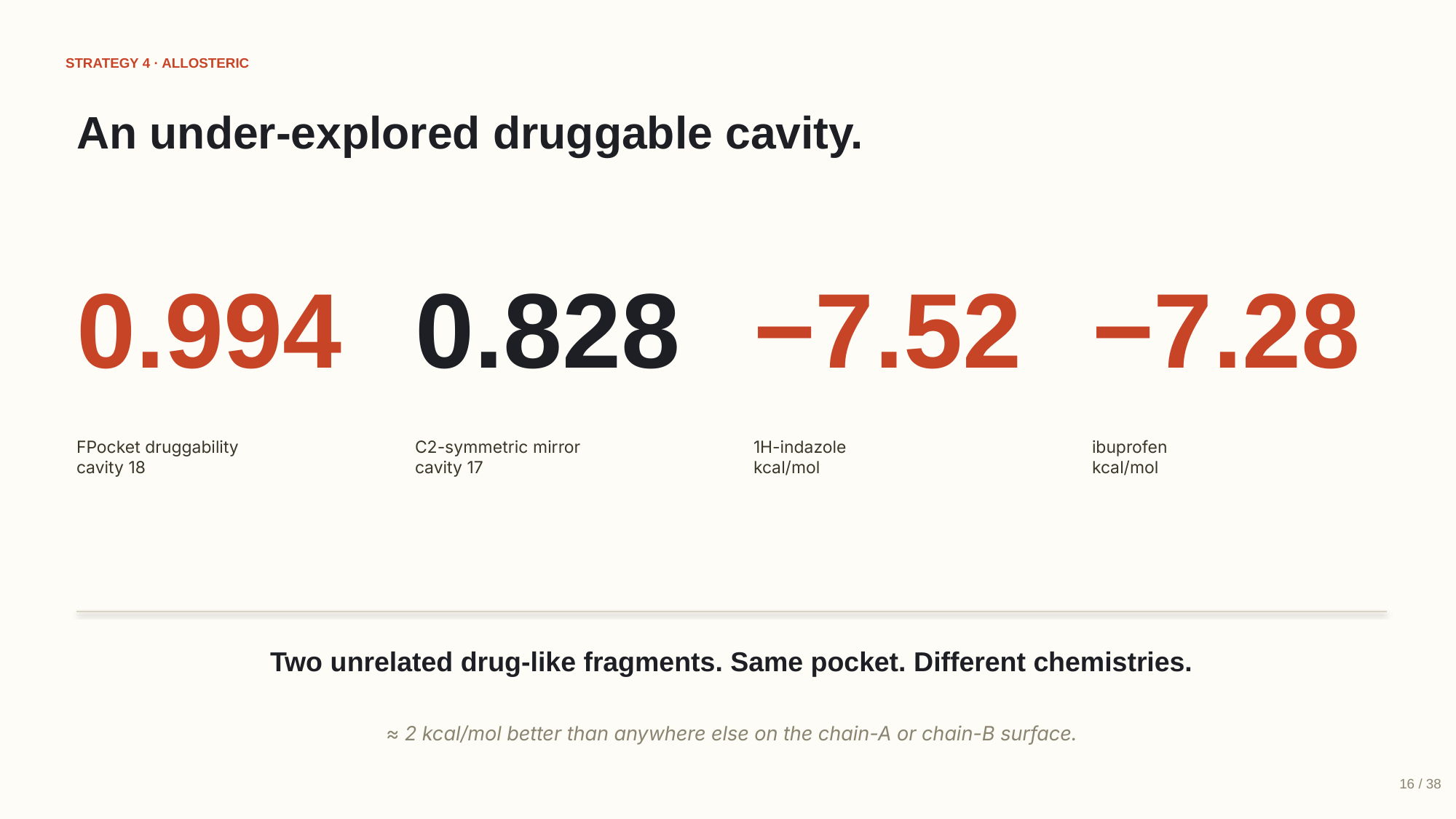

STRATEGY 4 · ALLOSTERIC
An under-explored druggable cavity.
0.994
0.828
−7.52
−7.28
FPocket druggability
cavity 18
C2-symmetric mirror
cavity 17
1H-indazole
kcal/mol
ibuprofen
kcal/mol
Two unrelated drug-like fragments. Same pocket. Different chemistries.
≈ 2 kcal/mol better than anywhere else on the chain-A or chain-B surface.
16 / 38